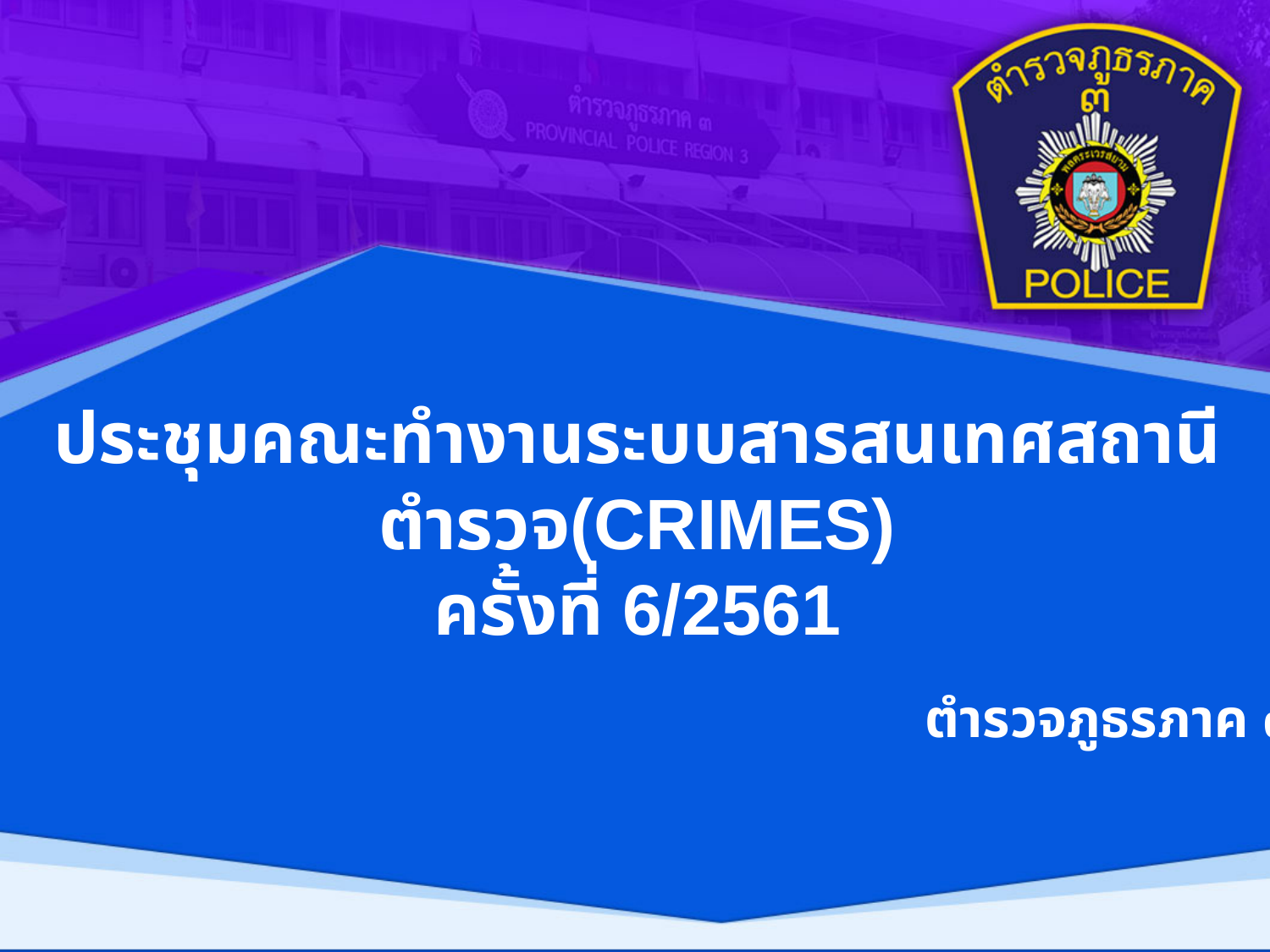

ประชุมคณะทำงานระบบสารสนเทศสถานีตำรวจ(CRIMES)
ครั้งที่ 6/2561
ตำรวจภูธรภาค ๓